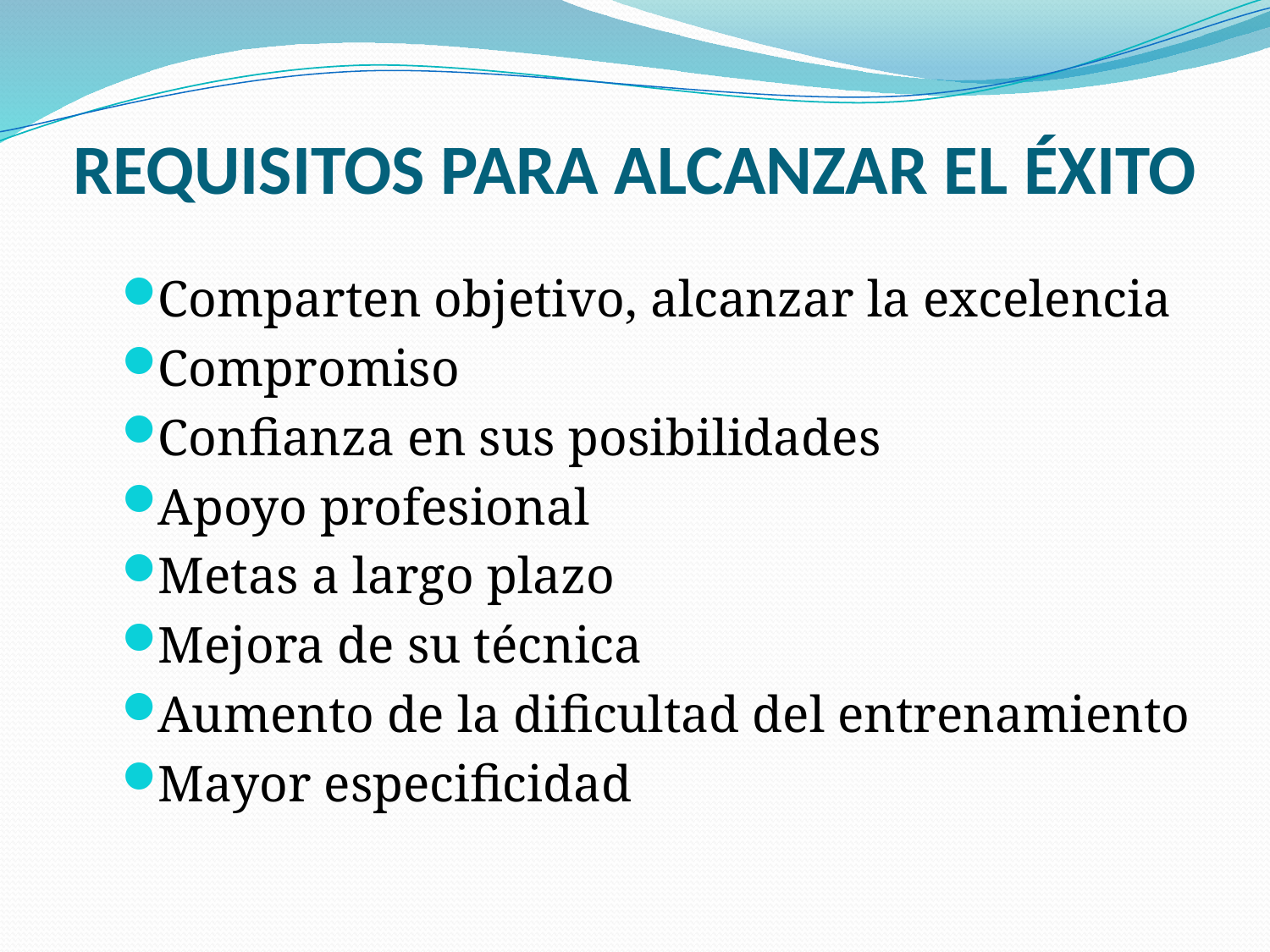

# REQUISITOS PARA ALCANZAR EL ÉXITO

Comparten objetivo, alcanzar la excelencia
Compromiso
Confianza en sus posibilidades
Apoyo profesional
Metas a largo plazo
Mejora de su técnica
Aumento de la dificultad del entrenamiento
Mayor especificidad